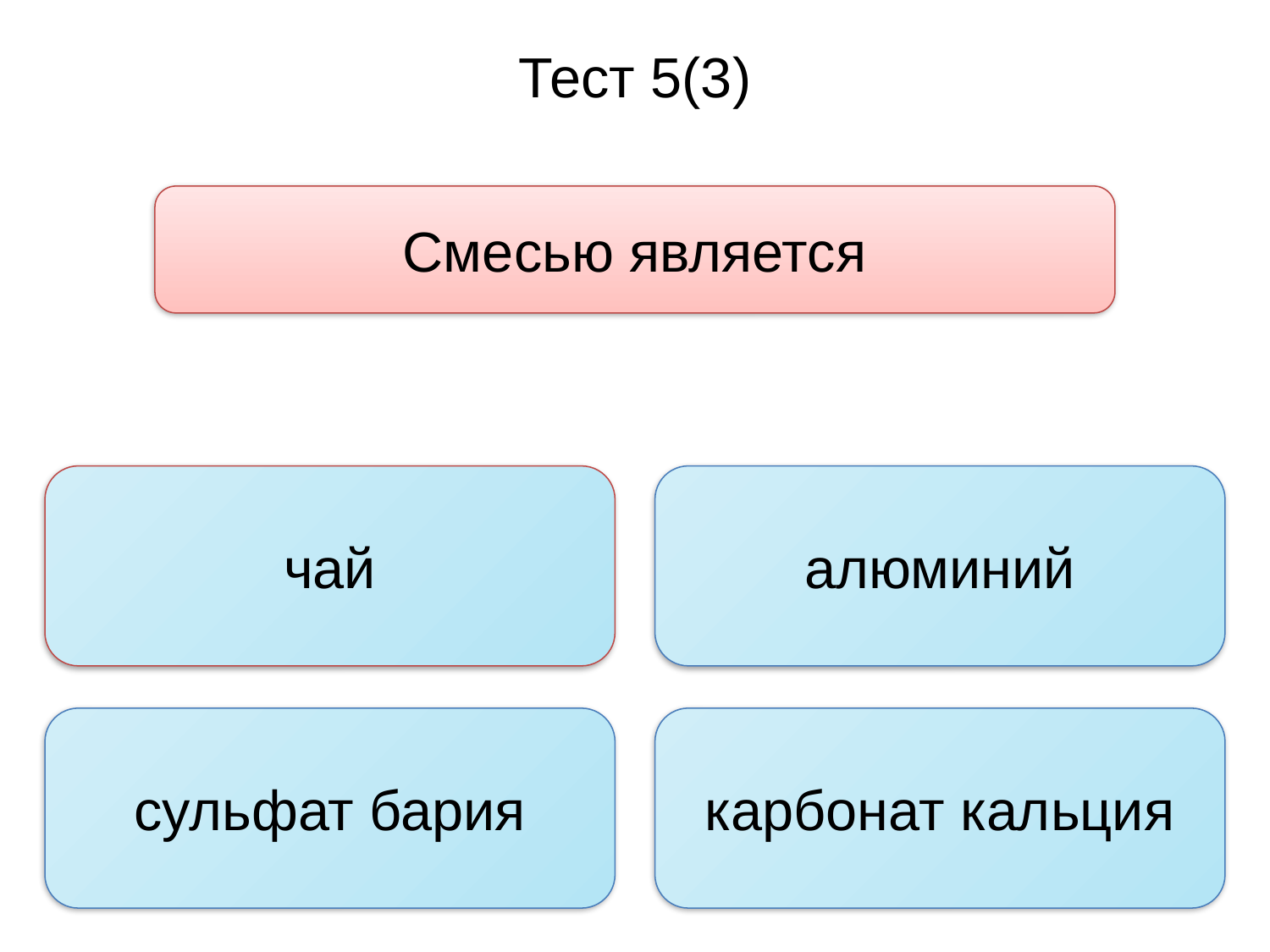

Тест 5(3)
Смесью является
чай
алюминий
сульфат бария
карбонат кальция